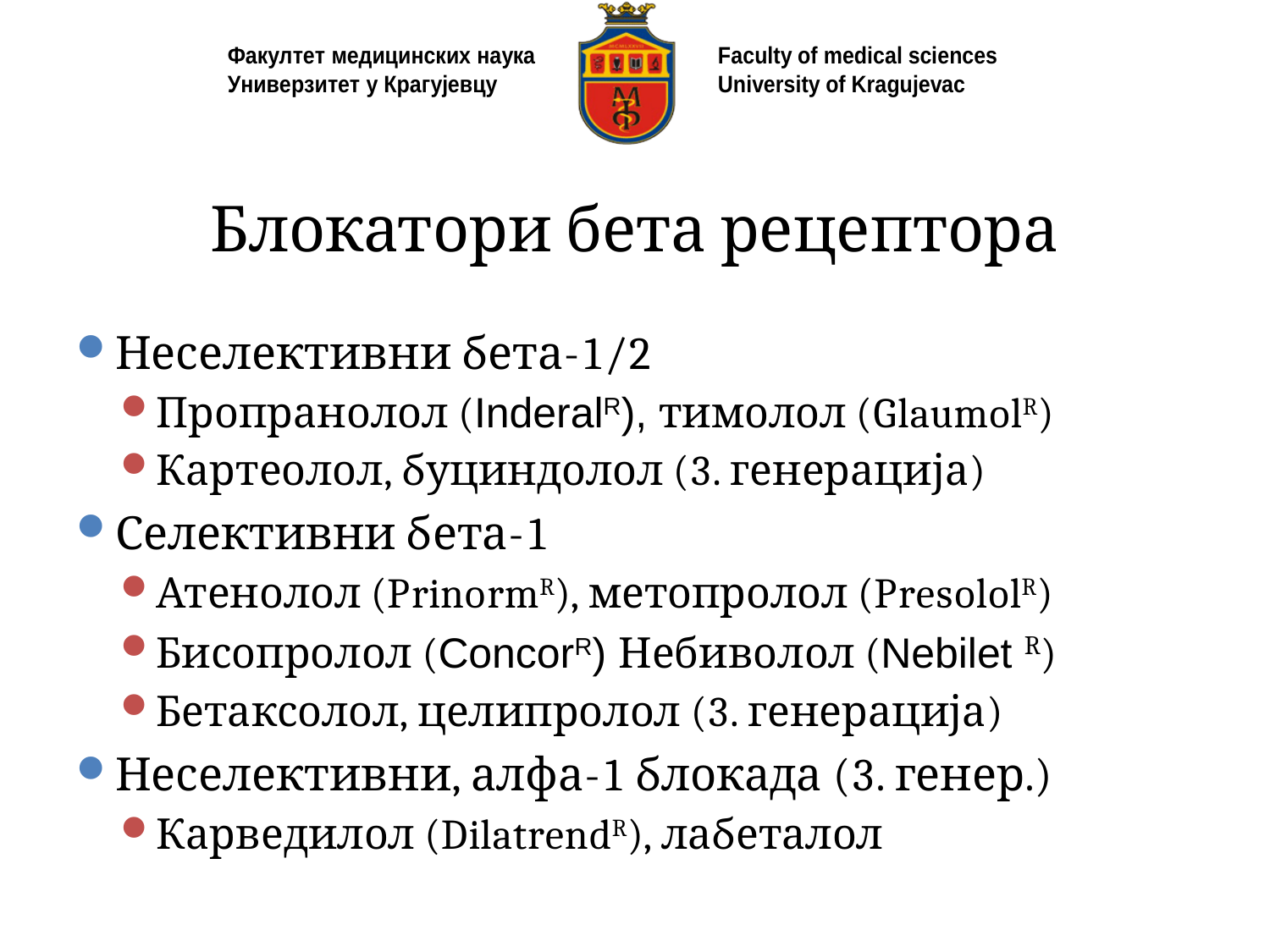

# Блокатори бета рецептора
Неселективни бета-1/2
Пропранолол (InderalR), тимолол (GlaumolR)
Картеолол, буциндолол (3. генерација)
Селективни бета-1
Атенолол (PrinormR), метопролол (PresololR)
Бисопролол (ConcorR) Небиволол (Nebilet R)
Бетаксолол, целипролол (3. генерација)
Неселективни, алфа-1 блокада (3. генер.)
Карведилол (DilatrendR), лабеталол